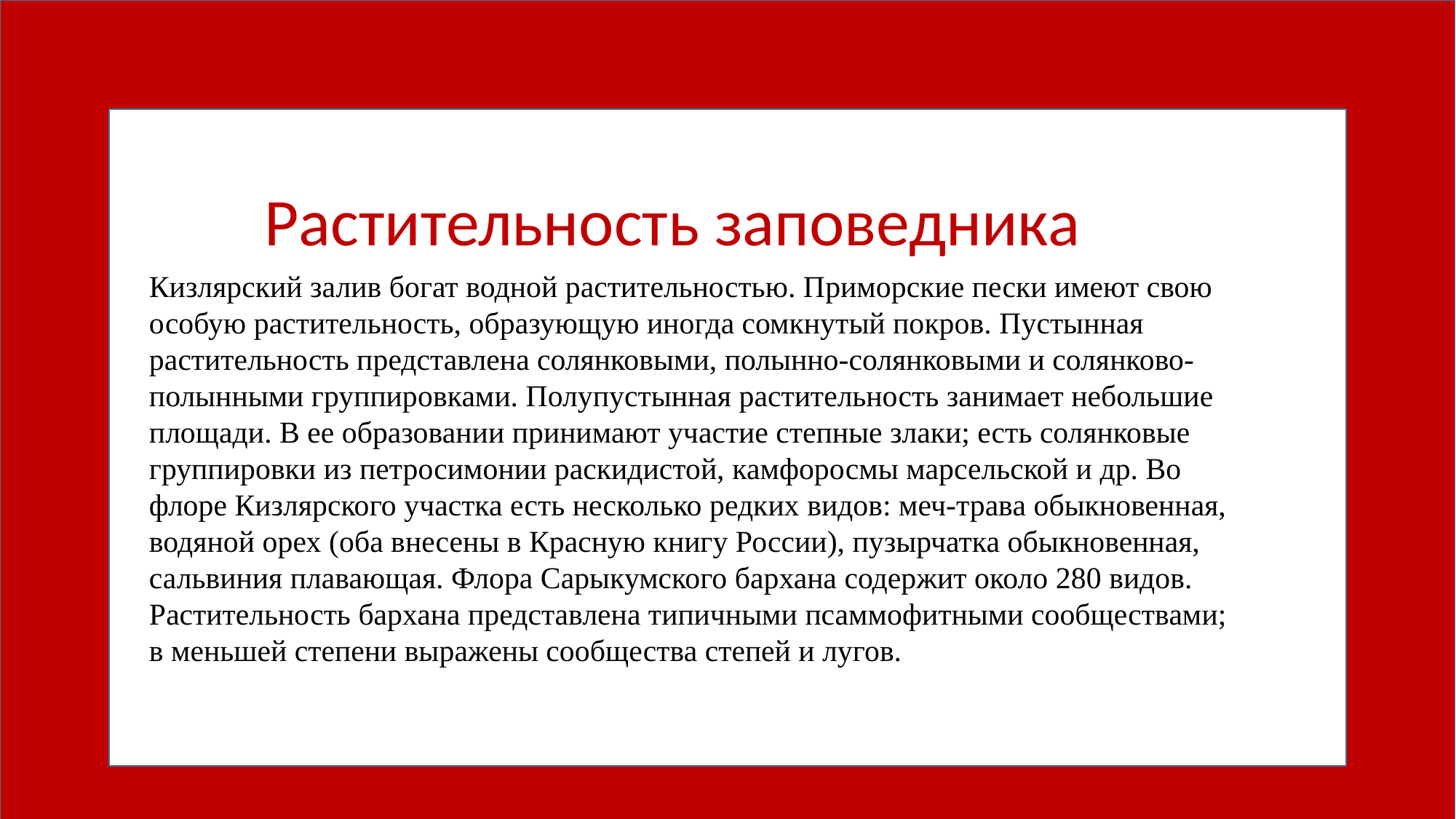

Растительность заповедника
Кизлярский залив богат водной растительностью. Приморские пески имеют свою особую растительность, образующую иногда сомкнутый покров. Пустынная растительность представлена солянковыми, полынно-солянковыми и солянково-полынными группировками. Полупустынная растительность занимает небольшие площади. В ее образовании принимают участие степные злаки; есть солянковые группировки из петросимонии раскидистой, камфоросмы марсельской и др. Во флоре Кизлярского участка есть несколько редких видов: меч-трава обыкновенная, водяной орех (оба внесены в Красную книгу России), пузырчатка обыкновенная, сальвиния плавающая. Флора Сарыкумского бархана содержит около 280 видов. Растительность бархана представлена типичными псаммофитными сообществами; в меньшей степени выражены сообщества степей и лугов.